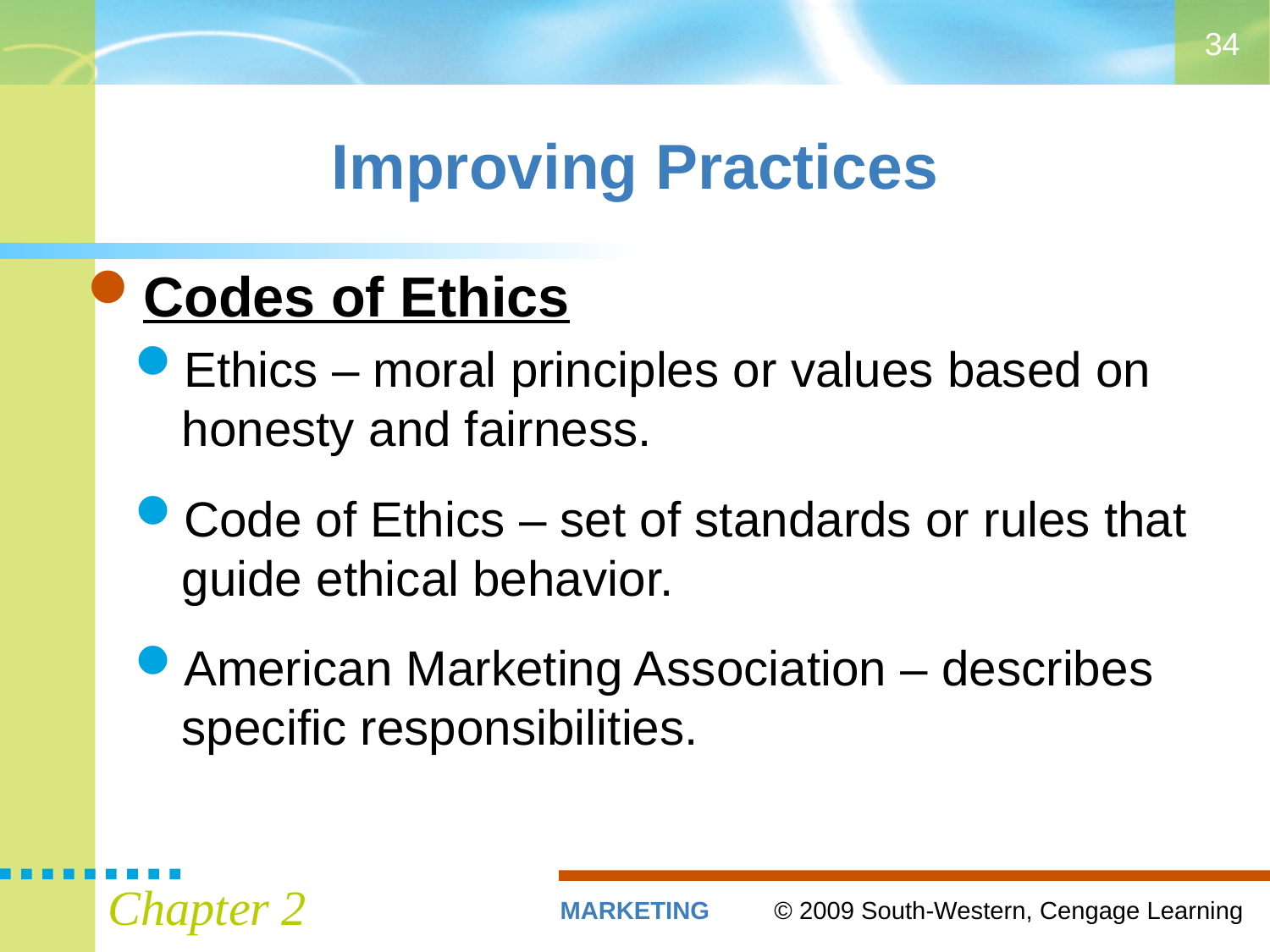

34
# Improving Practices
Codes of Ethics
Ethics – moral principles or values based on honesty and fairness.
Code of Ethics – set of standards or rules that guide ethical behavior.
American Marketing Association – describes specific responsibilities.
Chapter 2